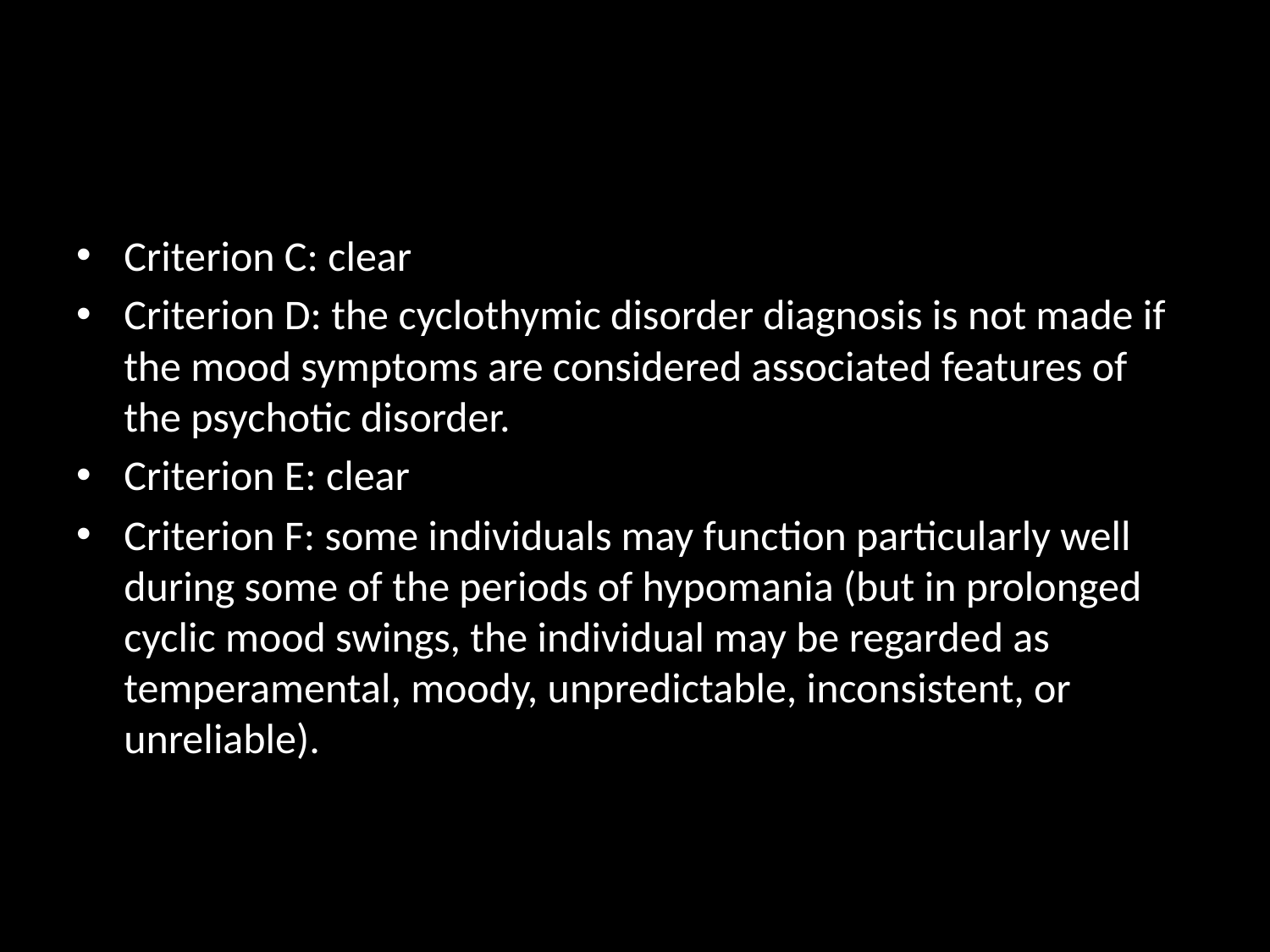

#
Criterion C: clear
Criterion D: the cyclothymic disorder diagnosis is not made if the mood symptoms are considered associated features of the psychotic disorder.
Criterion E: clear
Criterion F: some individuals may function particularly well during some of the periods of hypomania (but in prolonged cyclic mood swings, the individual may be regarded as temperamental, moody, unpredictable, inconsistent, or unreliable).